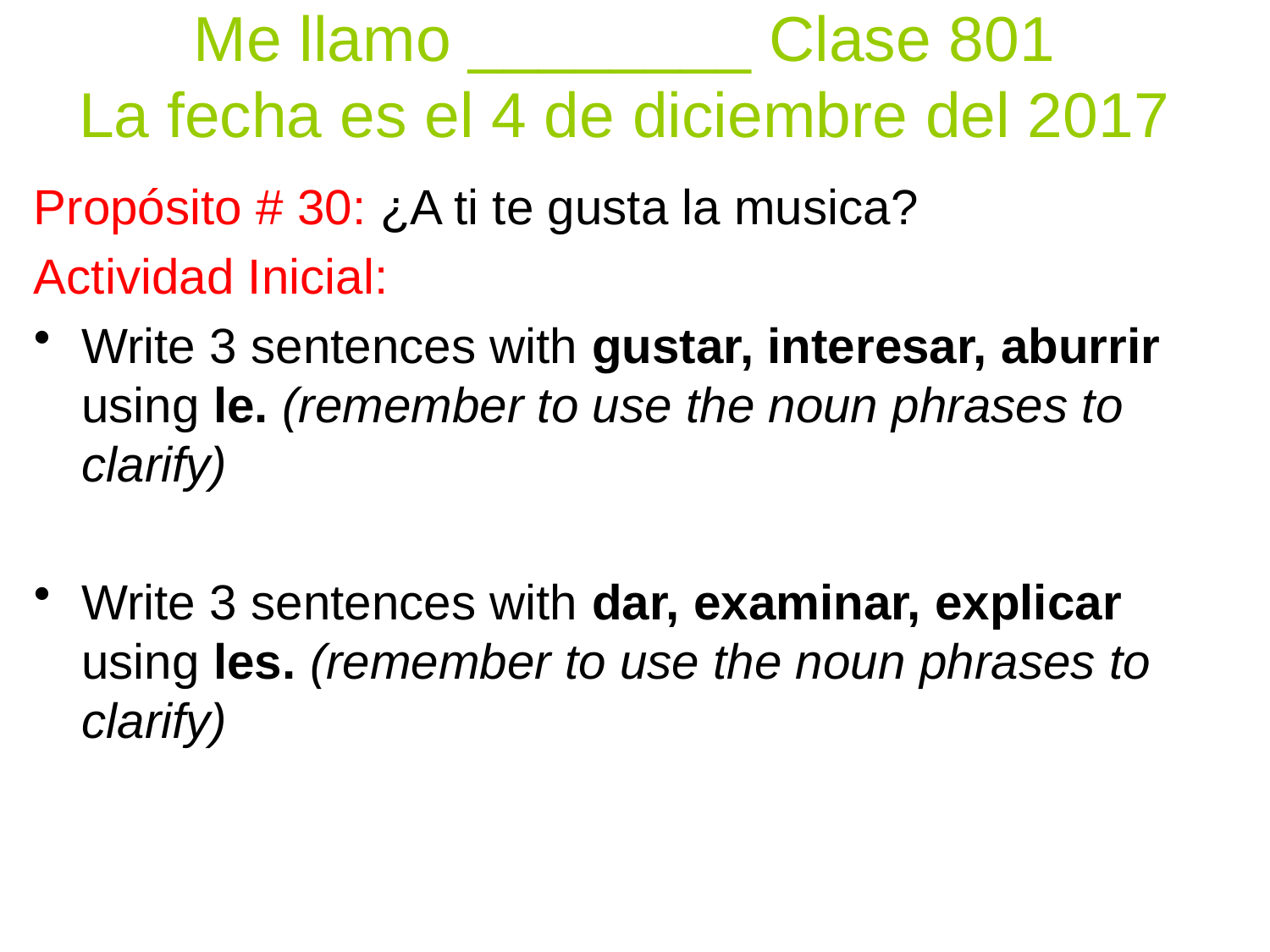

# Me llamo ________ Clase 801 La fecha es el 4 de diciembre del 2017
Propósito # 30: ¿A ti te gusta la musica?
Actividad Inicial:
Write 3 sentences with gustar, interesar, aburrir using le. (remember to use the noun phrases to clarify)

Write 3 sentences with dar, examinar, explicar using les. (remember to use the noun phrases to clarify)